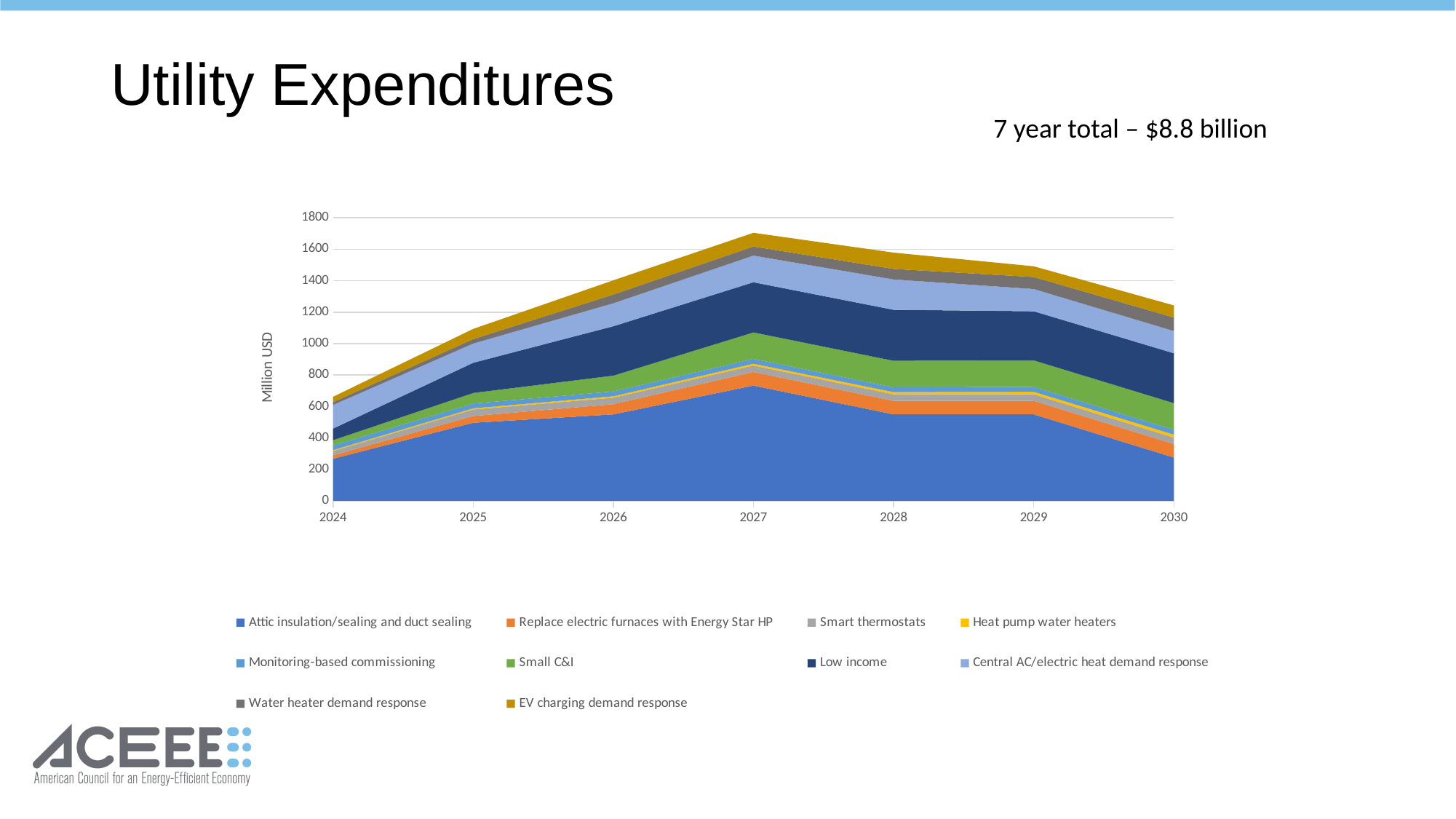

# Utility Expenditures
7 year total – $8.8 billion

### Chart

| Category | Attic insulation/sealing and duct sealing | Replace electric furnaces with Energy Star HP | Smart thermostats | Heat pump water heaters | Monitoring-based commissioning  | Small C&I | Low income | Central AC/electric heat demand response | Water heater demand response | EV charging demand response |
|---|---|---|---|---|---|---|---|---|---|---|
| 2024 | 267.17000504249995 | 21.53669004174747 | 27.646220700000004 | 5.388923076923078 | 30.45182235066103 | 33.35150384349767 | 73.73880029522743 | 150.04880822399997 | 18.114280969056175 | 33.934702464000004 |
| 2025 | 496.1728665075 | 43.07338008349494 | 41.469331049999994 | 7.506000000000001 | 30.617524736630916 | 66.8844885750326 | 192.06788204504778 | 122.16835809599998 | 28.305561938112348 | 64.776583872 |
| 2026 | 549.606867516 | 64.6100701252424 | 41.469331049999994 | 9.238153846153848 | 30.632524736630916 | 100.59969483540647 | 314.16461727798674 | 145.74033508800002 | 55.582252195271415 | 90.42936819839997 |
| 2027 | 732.8091566879999 | 86.14676016698988 | 41.469331049999994 | 11.547692307692309 | 30.655024736630917 | 168.1223324402491 | 319.1912511544345 | 169.31231208000003 | 57.65566148337431 | 87.1941708288 |
| 2028 | 549.606867516 | 86.14676016698988 | 41.469331049999994 | 13.85723076923077 | 30.68502473663092 | 168.579747948907 | 324.29831117290547 | 192.884289072 | 67.13763493100056 | 103.54921869600001 |
| 2029 | 549.606867516 | 86.14676016698988 | 41.469331049999994 | 16.16676923076923 | 30.72252473663092 | 169.0384079617572 | 312.07170490344964 | 141.431861952 | 76.52217253815014 | 68.07669105600002 |
| 2030 | 274.803433758 | 86.14676016698988 | 41.469331049999994 | 18.476307692307696 | 30.76752473663092 | 169.49831586476006 | 317.0648521819048 | 141.431861952 | 85.80927430482313 | 76.9824 |